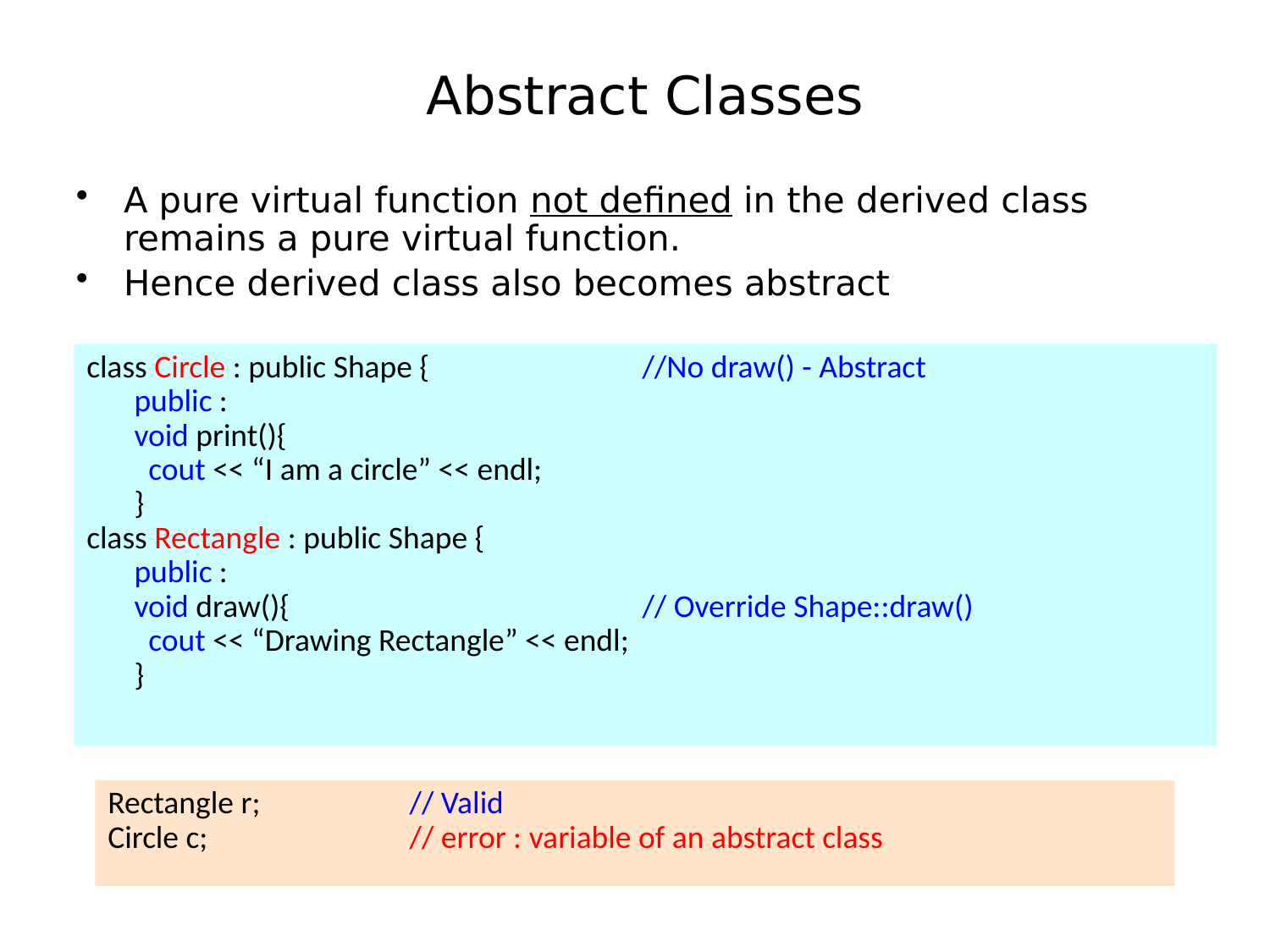

# Abstract Classes
A pure virtual function not defined in the derived class remains a pure virtual function.
Hence derived class also becomes abstract
class Circle : public Shape { 		//No draw() - Abstract
public :
void print(){
  cout << “I am a circle” << endl;
}
class Rectangle : public Shape {
public :
void draw(){ 			// Override Shape::draw()
  cout << “Drawing Rectangle” << endl;
}
Rectangle r; 		// Valid
Circle c; 		// error : variable of an abstract class
20